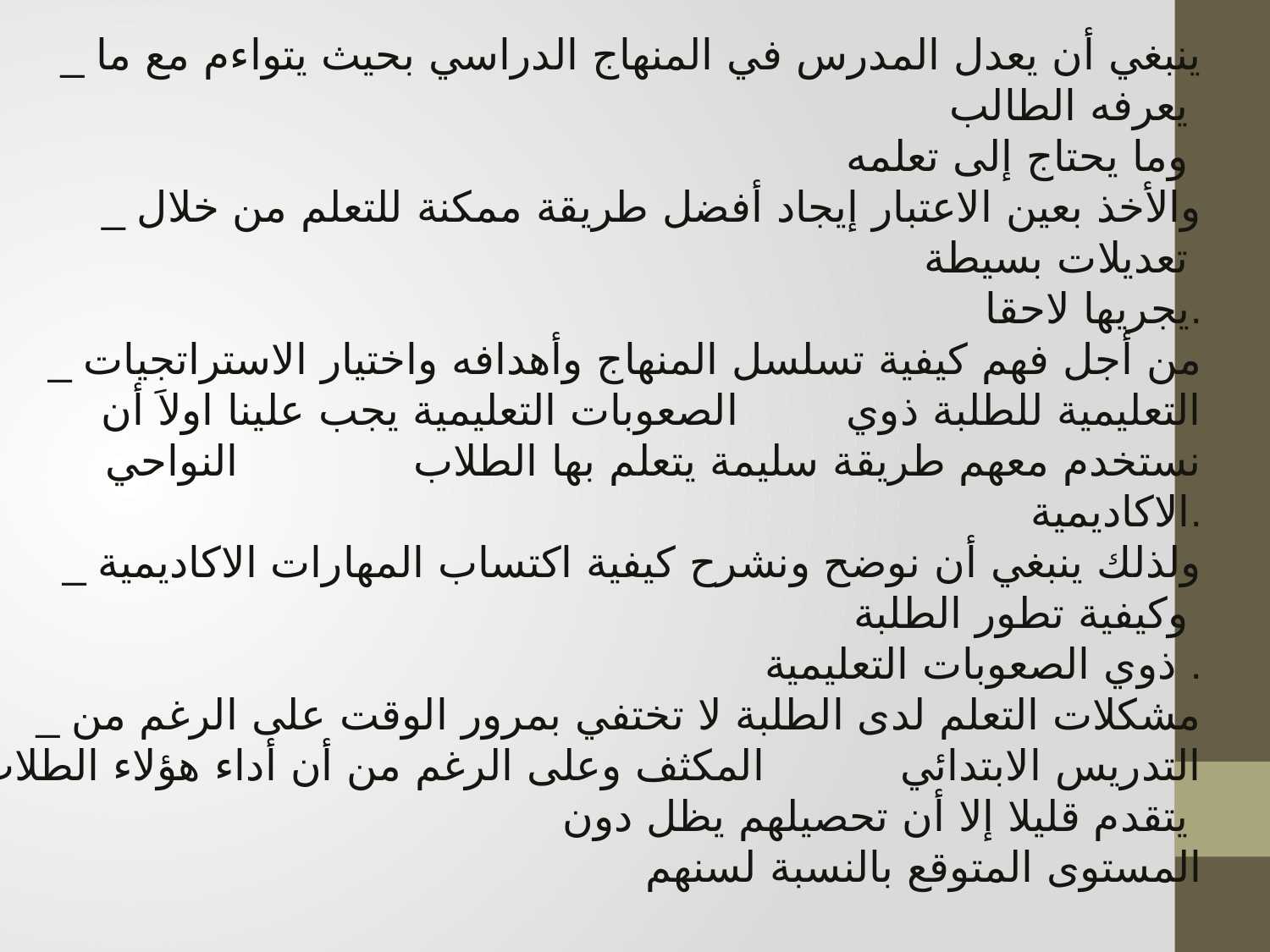

ب) المرحلة الابتدائية :

    _ ينبغي أن يعدل المدرس في المنهاج الدراسي بحيث يتواءم مع ما يعرفه الطالب
    وما يحتاج إلى تعلمه
    _ والأخذ بعين الاعتبار إيجاد أفضل طريقة ممكنة للتعلم من خلال تعديلات بسيطة
        يجريها لاحقا.
   _ من أجل فهم كيفية تسلسل المنهاج وأهدافه واختيار الاستراتجيات التعليمية للطلبة ذوي        الصعوبات التعليمية يجب علينا اولاَ أن نستخدم معهم طريقة سليمة يتعلم بها الطلاب             النواحي الاكاديمية.
   _ ولذلك ينبغي أن نوضح ونشرح كيفية اكتساب المهارات الاكاديمية وكيفية تطور الطلبة
    ذوي الصعوبات التعليمية .
   _ مشكلات التعلم لدى الطلبة لا تختفي بمرور الوقت على الرغم من التدريس الابتدائي          المكثف وعلى الرغم من أن أداء هؤلاء الطلاب يتقدم قليلا إلا أن تحصيلهم يظل دون
    المستوى المتوقع بالنسبة لسنهم